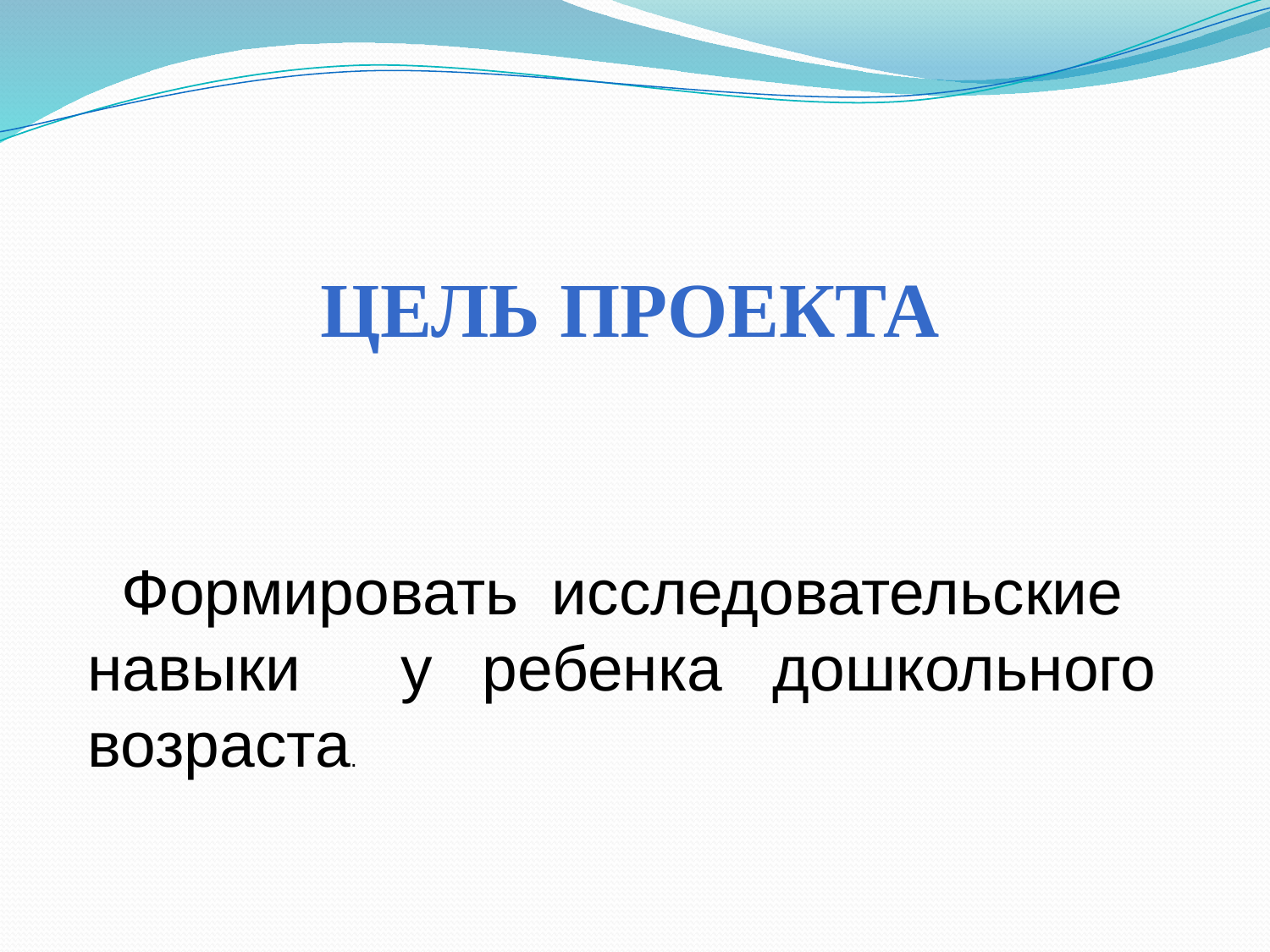

# Цель проекта
 Формировать исследовательские  навыки  у ребенка дошкольного возраста.